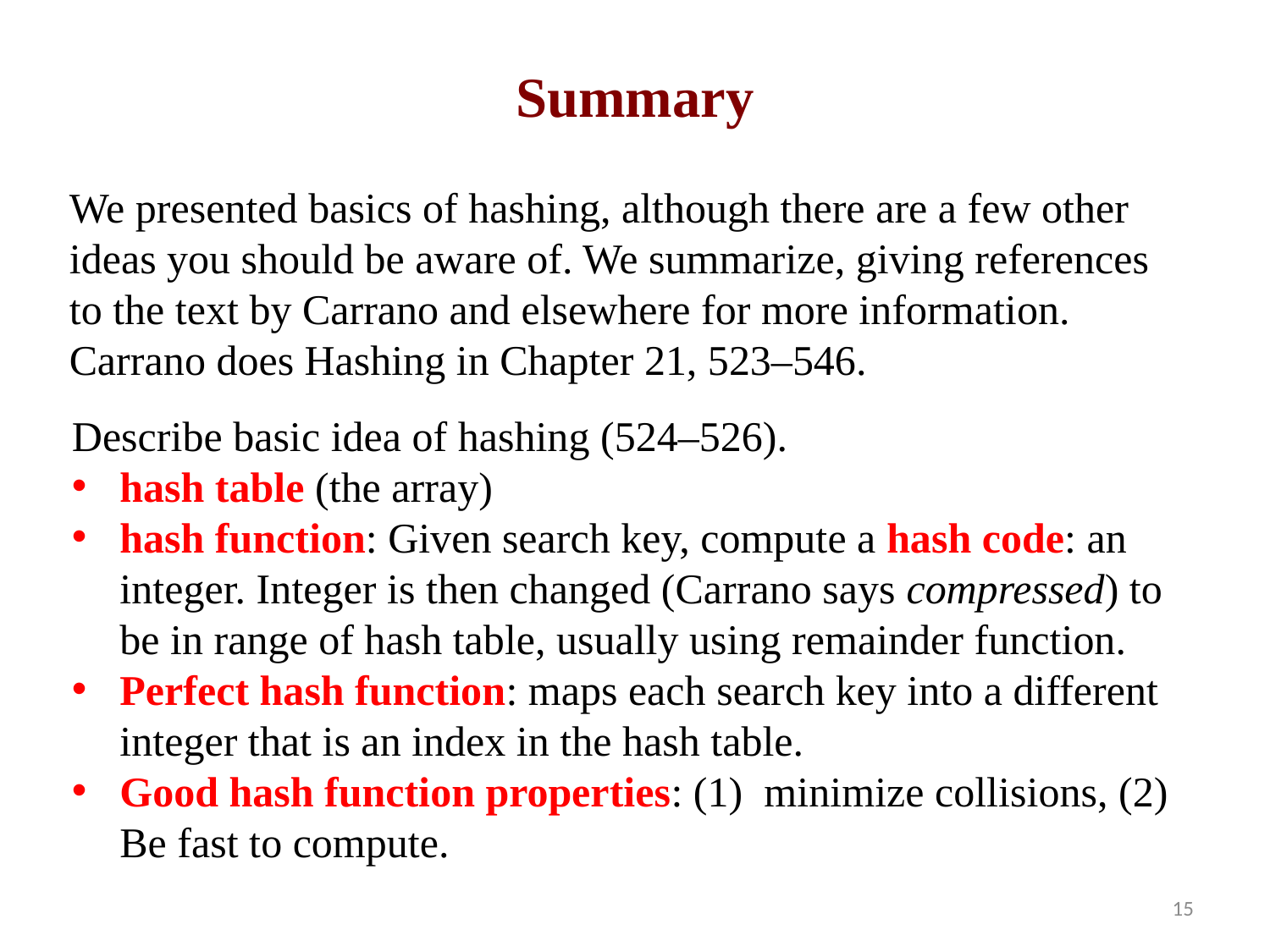

Summary
We presented basics of hashing, although there are a few other ideas you should be aware of. We summarize, giving references to the text by Carrano and elsewhere for more information.
Carrano does Hashing in Chapter 21, 523–546.
Describe basic idea of hashing (524–526).
hash table (the array)
hash function: Given search key, compute a hash code: an integer. Integer is then changed (Carrano says compressed) to be in range of hash table, usually using remainder function.
Perfect hash function: maps each search key into a different integer that is an index in the hash table.
Good hash function properties: (1)  minimize collisions, (2) Be fast to compute.
15